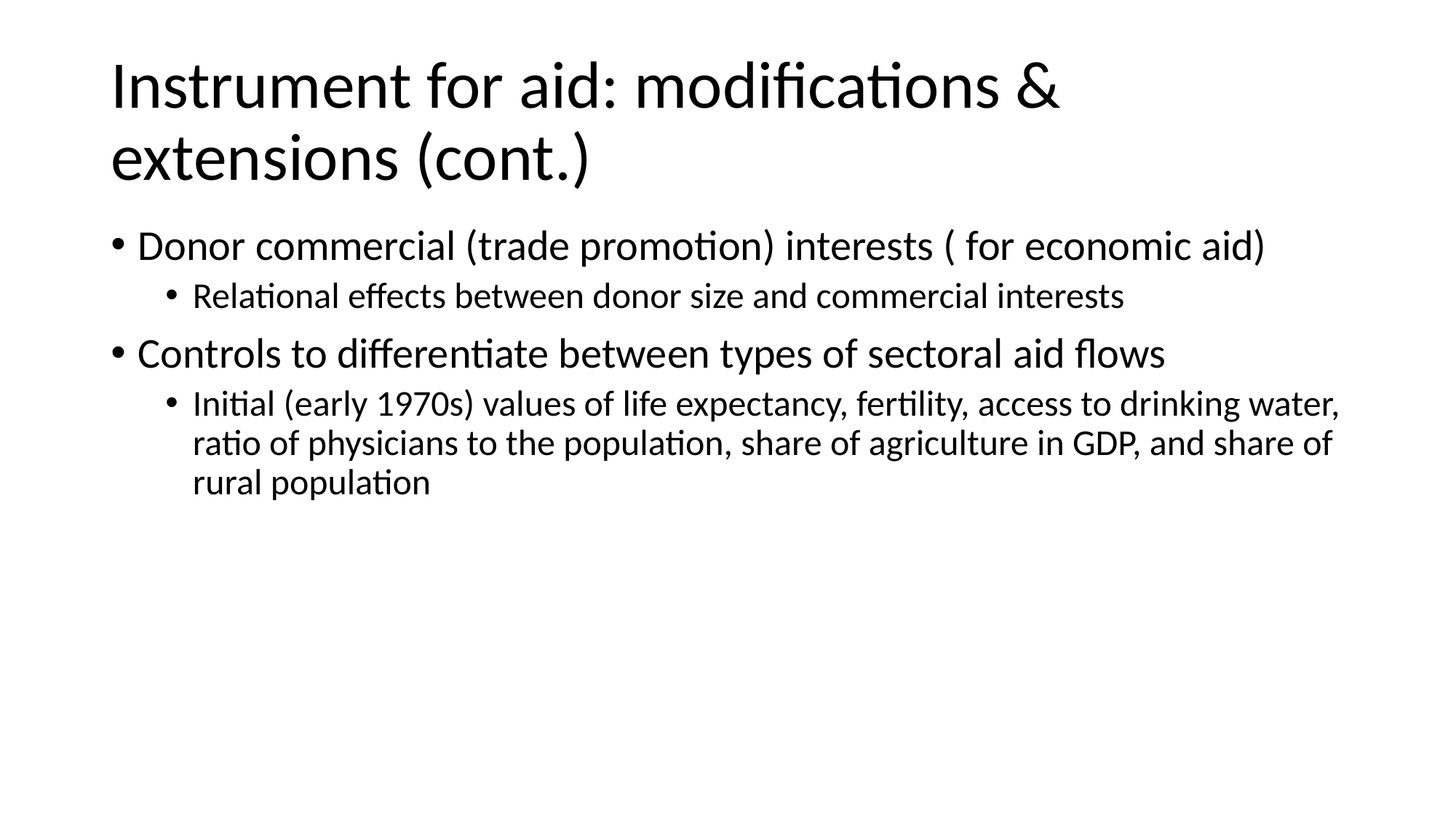

# Instrument for aid: modifications & extensions (cont.)
Donor commercial (trade promotion) interests ( for economic aid)
Relational effects between donor size and commercial interests
Controls to differentiate between types of sectoral aid flows
Initial (early 1970s) values of life expectancy, fertility, access to drinking water, ratio of physicians to the population, share of agriculture in GDP, and share of rural population